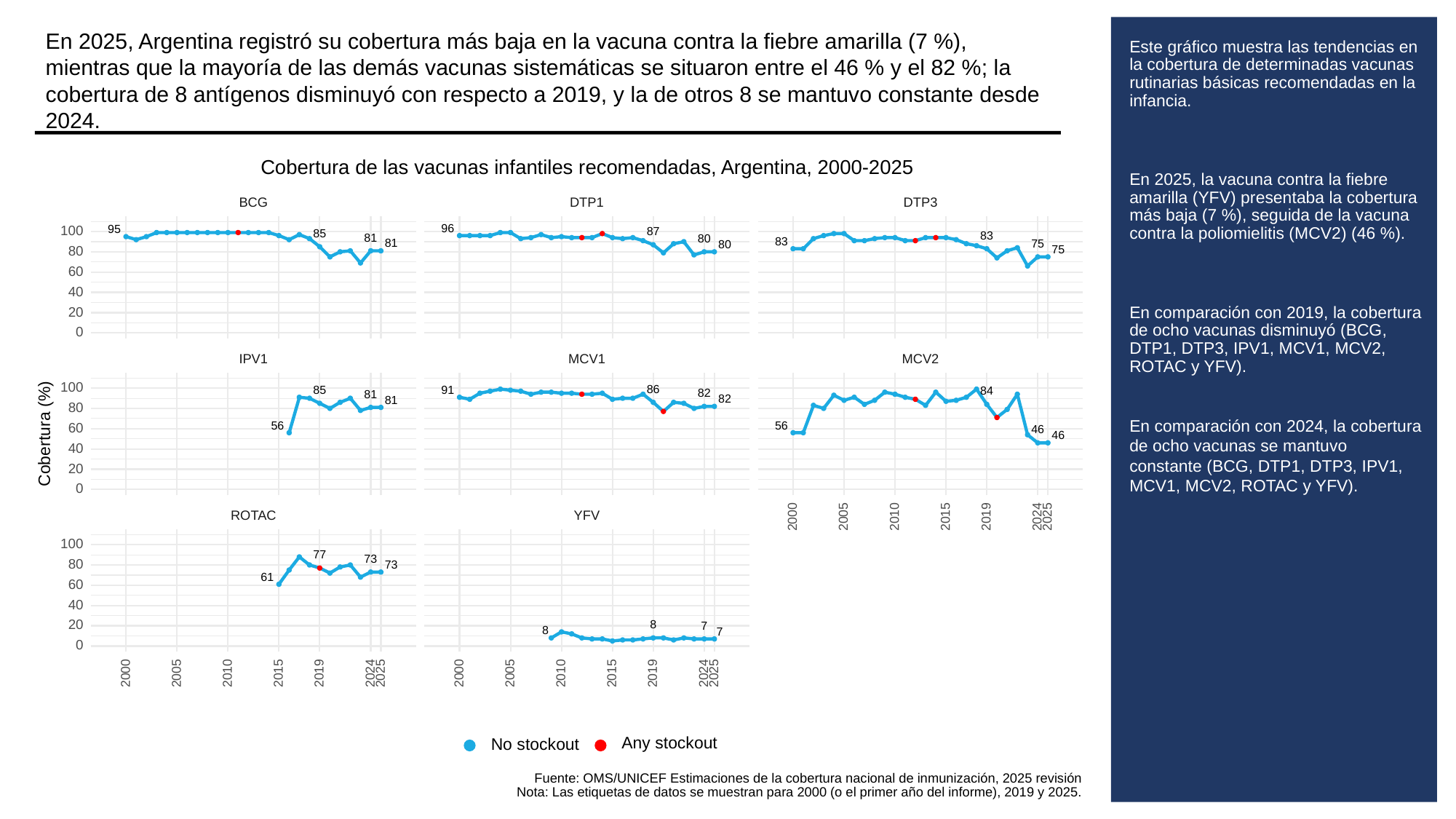

En 2025, Argentina registró su cobertura más baja en la vacuna contra la fiebre amarilla (7 %), mientras que la mayoría de las demás vacunas sistemáticas se situaron entre el 46 % y el 82 %; la cobertura de 8 antígenos disminuyó con respecto a 2019, y la de otros 8 se mantuvo constante desde 2024.
# Este gráfico muestra las tendencias en la cobertura de determinadas vacunas rutinarias básicas recomendadas en la infancia.

En 2025, la vacuna contra la fiebre amarilla (YFV) presentaba la cobertura más baja (7 %), seguida de la vacuna contra la poliomielitis (MCV2) (46 %).

En comparación con 2019, la cobertura de ocho vacunas disminuyó (BCG, DTP1, DTP3, IPV1, MCV1, MCV2, ROTAC y YFV).

En comparación con 2024, la cobertura de ocho vacunas se mantuvo constante (BCG, DTP1, DTP3, IPV1, MCV1, MCV2, ROTAC y YFV).

Cobertura de las vacunas infantiles recomendadas, Argentina, 2000-2025
BCG
DTP3
DTP1

96
95
100
87
85

83

81

80

83

81
75
80

75

80

60

40

20

0

MCV1
MCV2
IPV1

100
86
91
85

84

82

81

82

81

80

56
56
60
Cobertura (%)
46

46

40

20

0

ROTAC
YFV
2000
2005
2010
2015
2019
2024
2025

100

77

73

80
73

61

60

40

20
8
7

8
7

0

2000
2005
2010
2015
2019
2024
2025
2000
2005
2010
2015
2019
2024
2025
Any stockout
No stockout

Fuente: OMS/UNICEF Estimaciones de la cobertura nacional de inmunización, 2025 revisión
Nota: Las etiquetas de datos se muestran para 2000 (o el primer año del informe), 2019 y 2025.